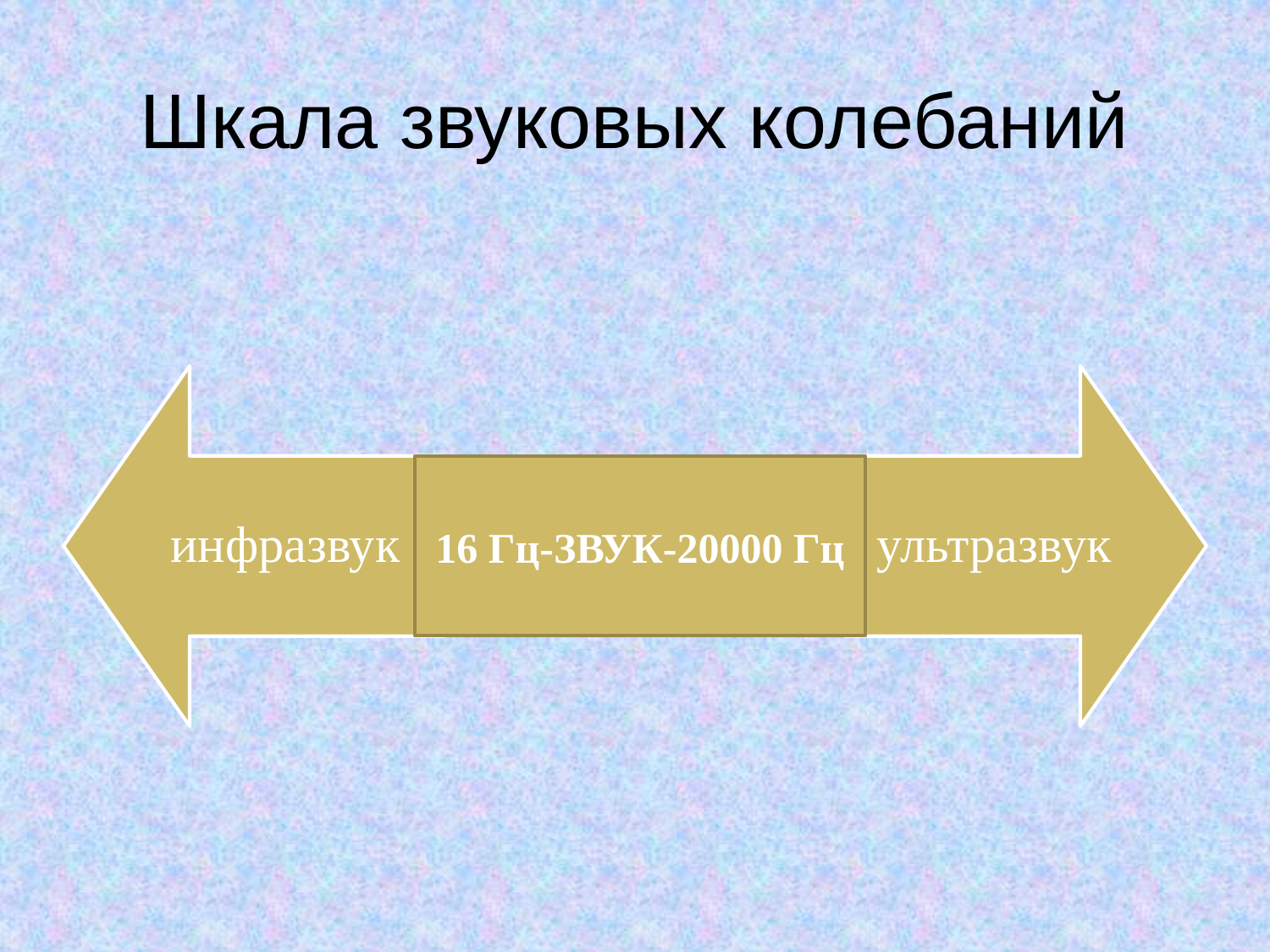

# Шкала звуковых колебаний
инфразвук
ультразвук

16 Гц-ЗВУК-20000 Гц